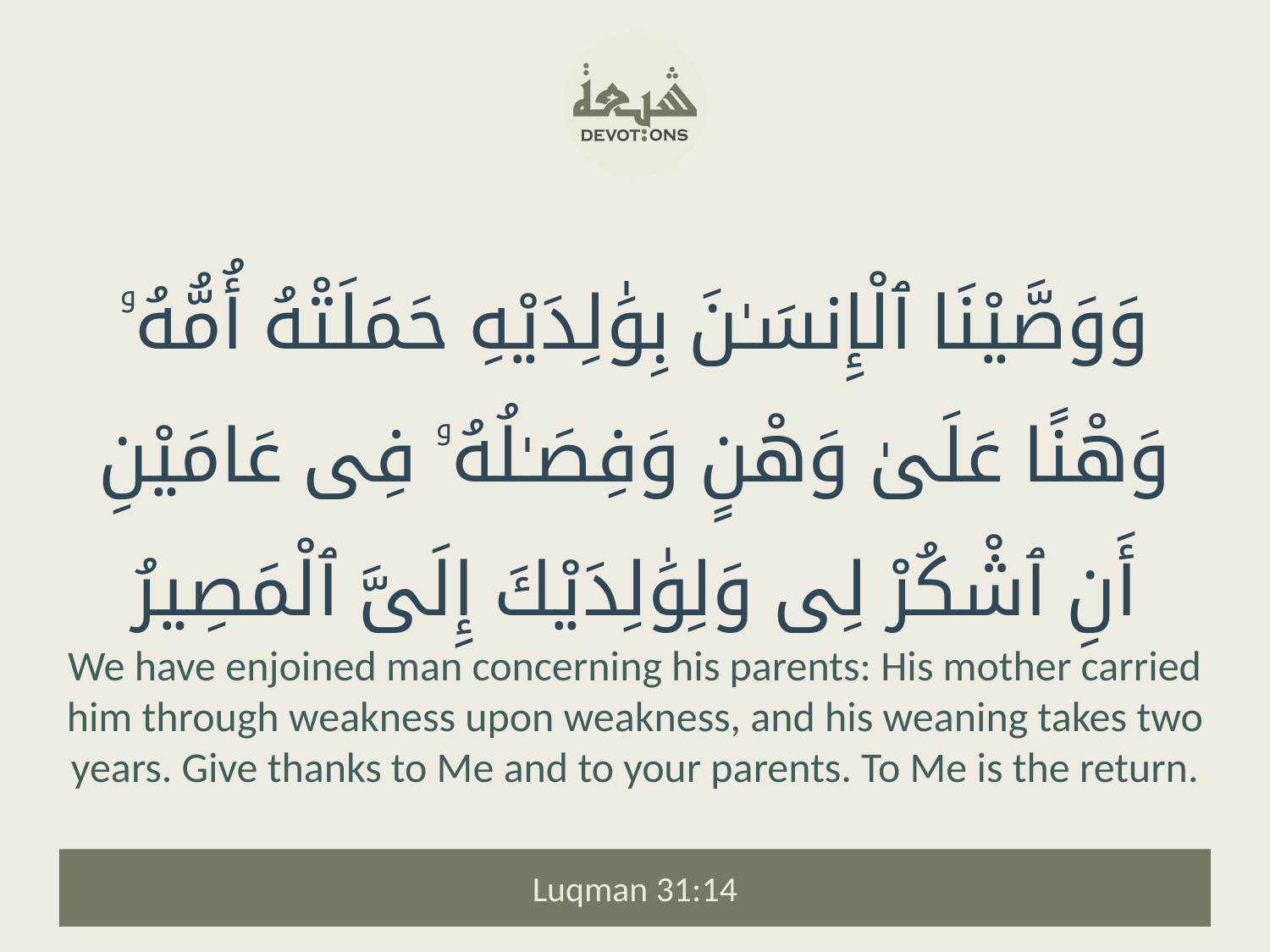

وَوَصَّيْنَا ٱلْإِنسَـٰنَ بِوَٰلِدَيْهِ حَمَلَتْهُ أُمُّهُۥ وَهْنًا عَلَىٰ وَهْنٍ وَفِصَـٰلُهُۥ فِى عَامَيْنِ أَنِ ٱشْكُرْ لِى وَلِوَٰلِدَيْكَ إِلَىَّ ٱلْمَصِيرُ
We have enjoined man concerning his parents: His mother carried him through weakness upon weakness, and his weaning takes two years. Give thanks to Me and to your parents. To Me is the return.
Luqman 31:14